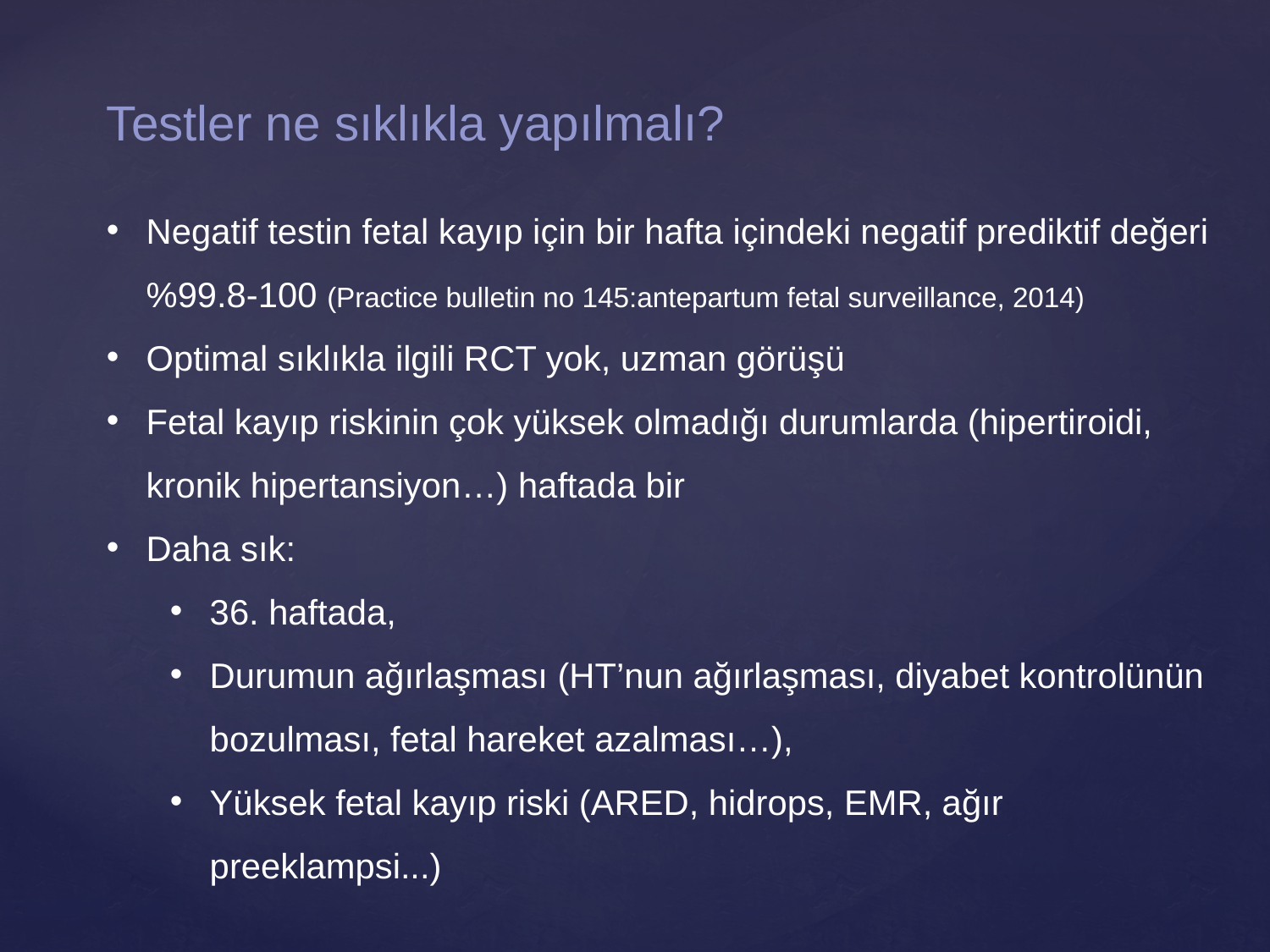

Testler ne sıklıkla yapılmalı?
Negatif testin fetal kayıp için bir hafta içindeki negatif prediktif değeri %99.8-100 (Practice bulletin no 145:antepartum fetal surveillance, 2014)
Optimal sıklıkla ilgili RCT yok, uzman görüşü
Fetal kayıp riskinin çok yüksek olmadığı durumlarda (hipertiroidi, kronik hipertansiyon…) haftada bir
Daha sık:
36. haftada,
Durumun ağırlaşması (HT’nun ağırlaşması, diyabet kontrolünün bozulması, fetal hareket azalması…),
Yüksek fetal kayıp riski (ARED, hidrops, EMR, ağır preeklampsi...)